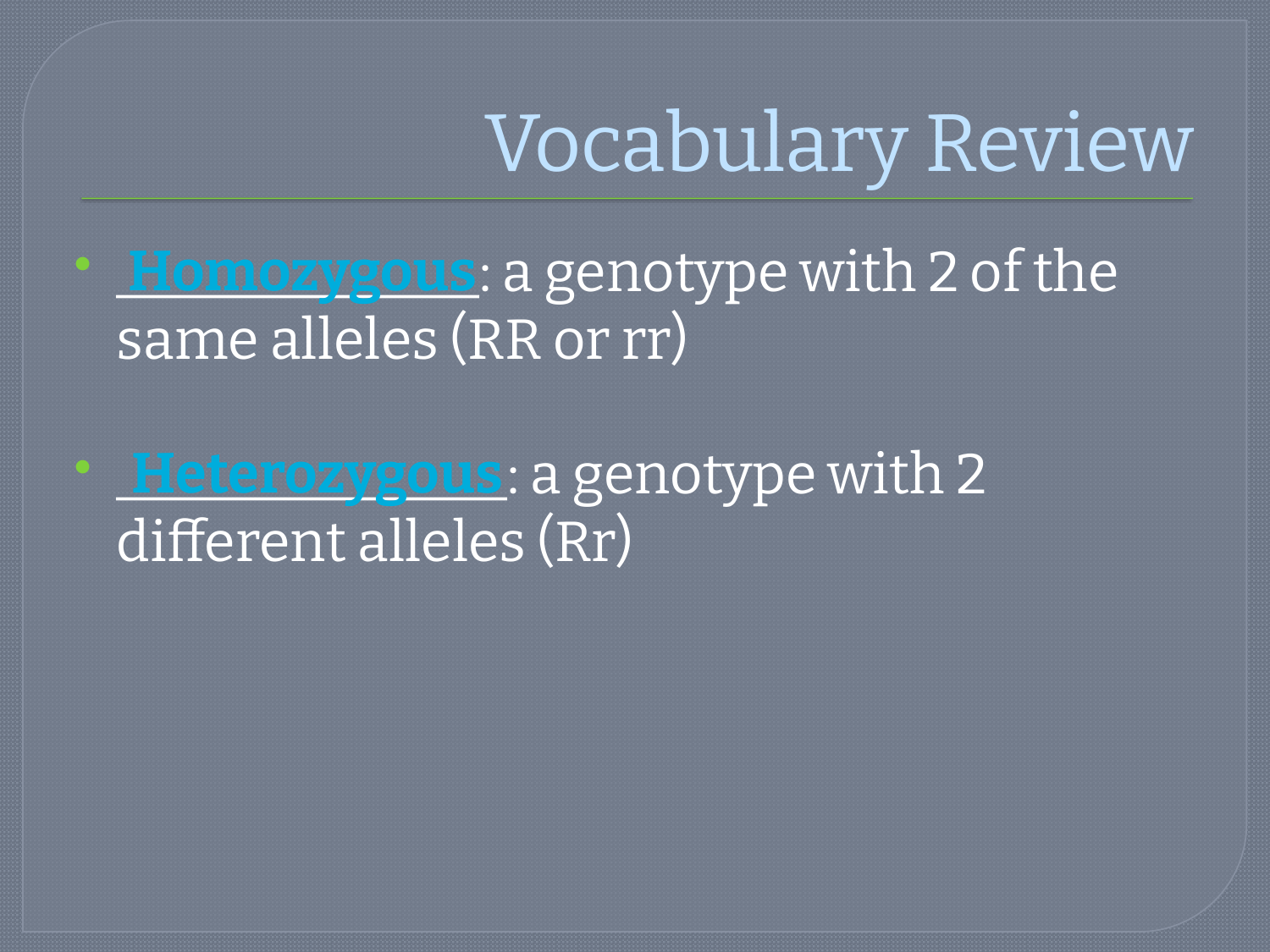

# Vocabulary Review
_____________: a genotype with 2 of the same alleles (RR or rr)

______________: a genotype with 2 different alleles (Rr)
Homozygous
Heterozygous